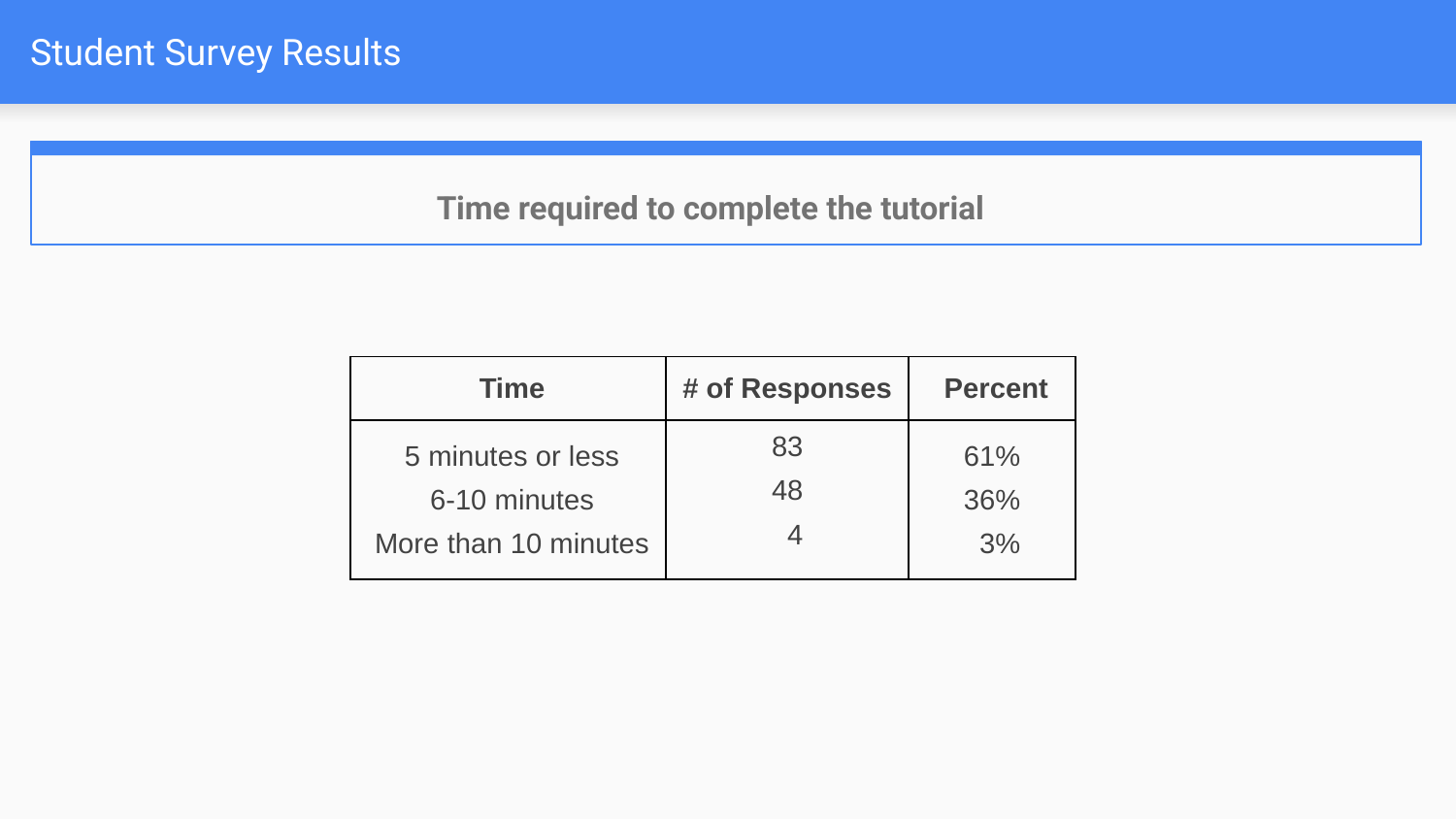

# Student Survey Results

Time required to complete the tutorial
| Time | # of Responses | Percent |
| --- | --- | --- |
| 5 minutes or less 6-10 minutes More than 10 minutes | 83 48 4 | 61% 36% 3% |